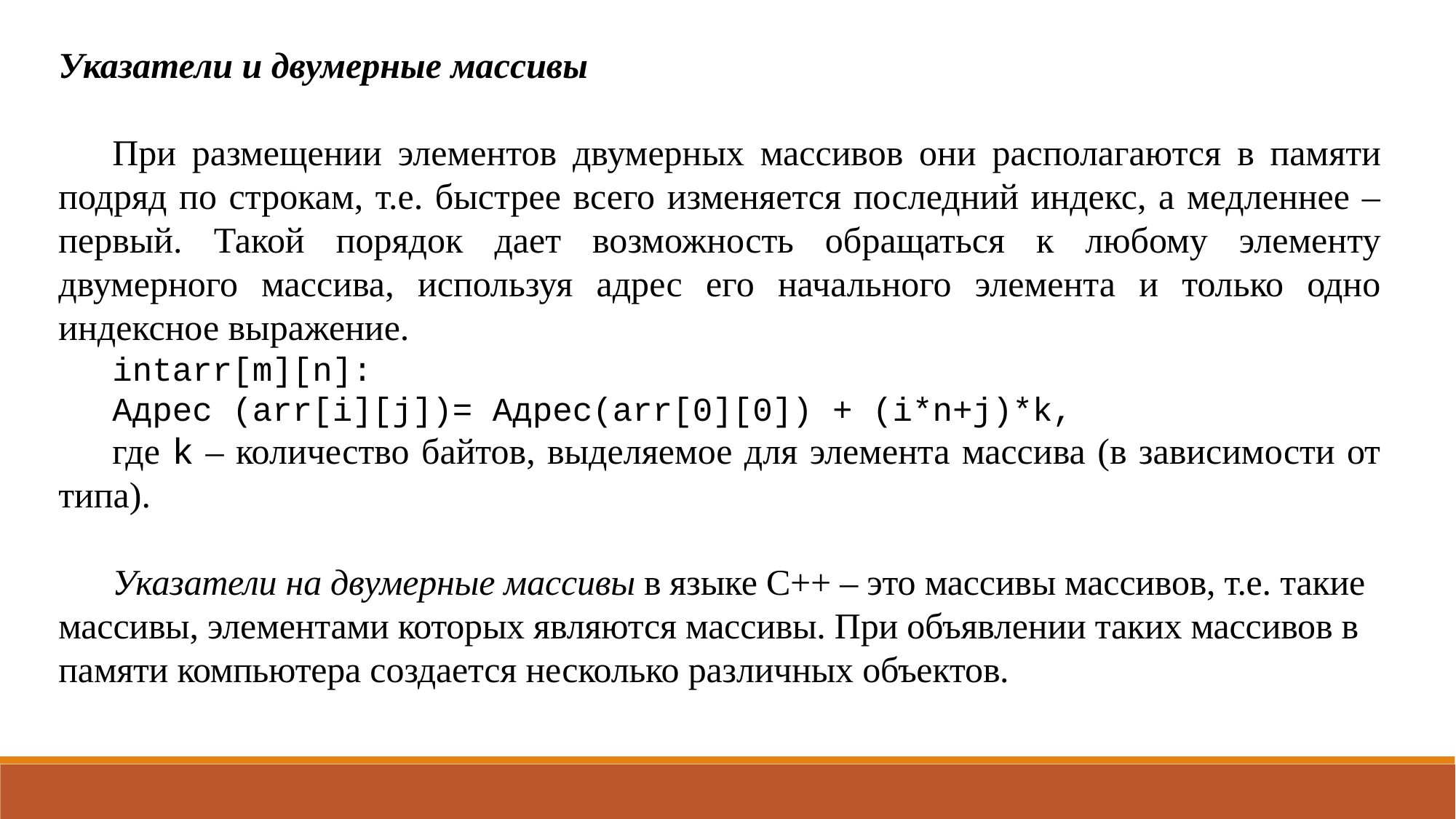

Указатели и двумерные массивы

При размещении элементов двумерных массивов они располагаются в памяти подряд по строкам, т.е. быстрее всего изменяется последний индекс, а медленнее – первый. Такой порядок дает возможность обращаться к любому элементу двумерного массива, используя адрес его начального элемента и только одно индексное выражение.
intarr[m][n]:
Адрес (arr[i][j])= Адрес(arr[0][0]) + (i*n+j)*k,
где k – количество байтов, выделяемое для элемента массива (в зависимости от типа).

Указатели на двумерные массивы в языке С++ – это массивы массивов, т.е. такие массивы, элементами которых являются массивы. При объявлении таких массивов в памяти компьютера создается несколько различных объектов.